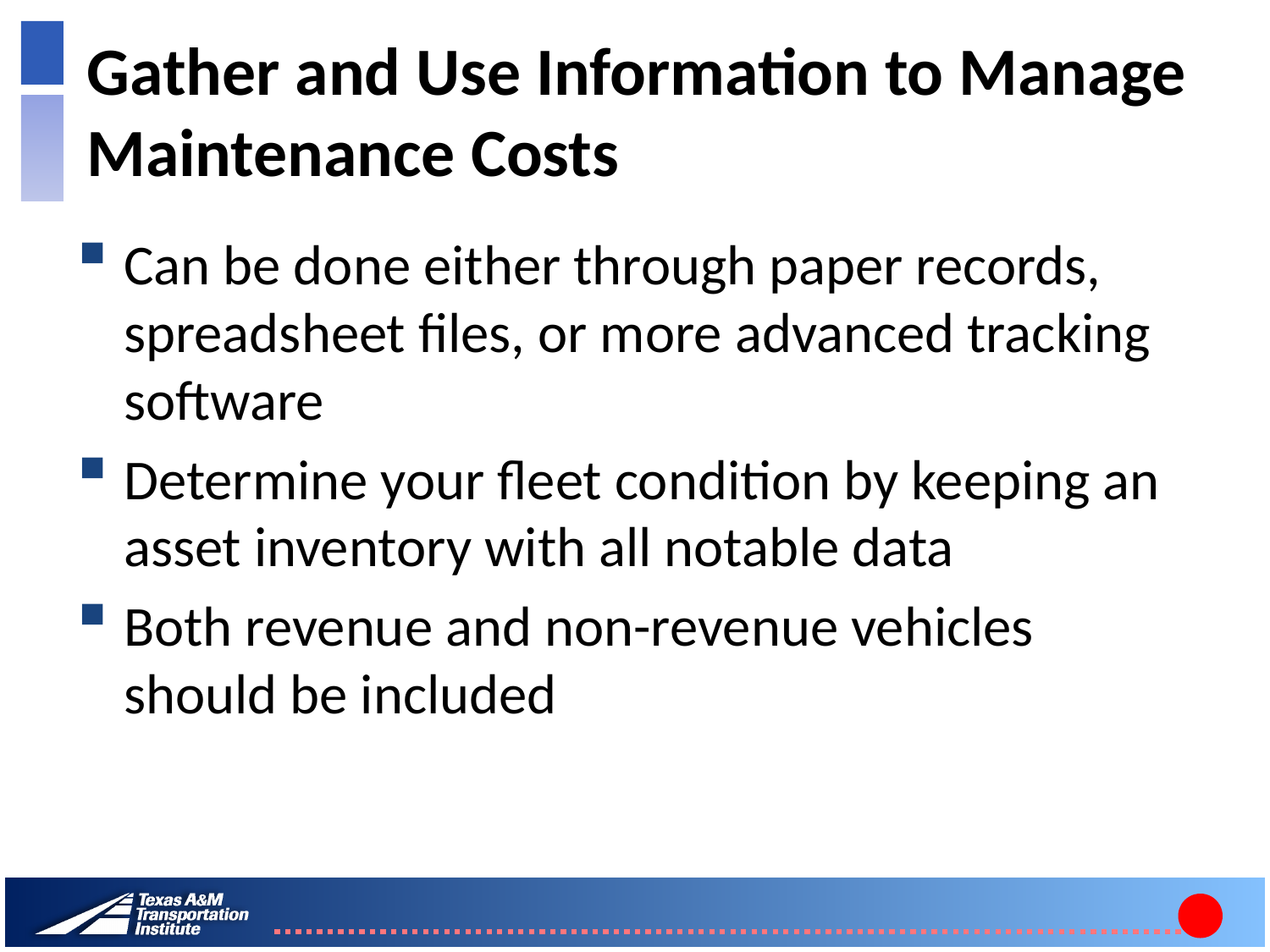

# Gather and Use Information to Manage Maintenance Costs
Can be done either through paper records, spreadsheet files, or more advanced tracking software
Determine your fleet condition by keeping an asset inventory with all notable data
Both revenue and non-revenue vehicles should be included